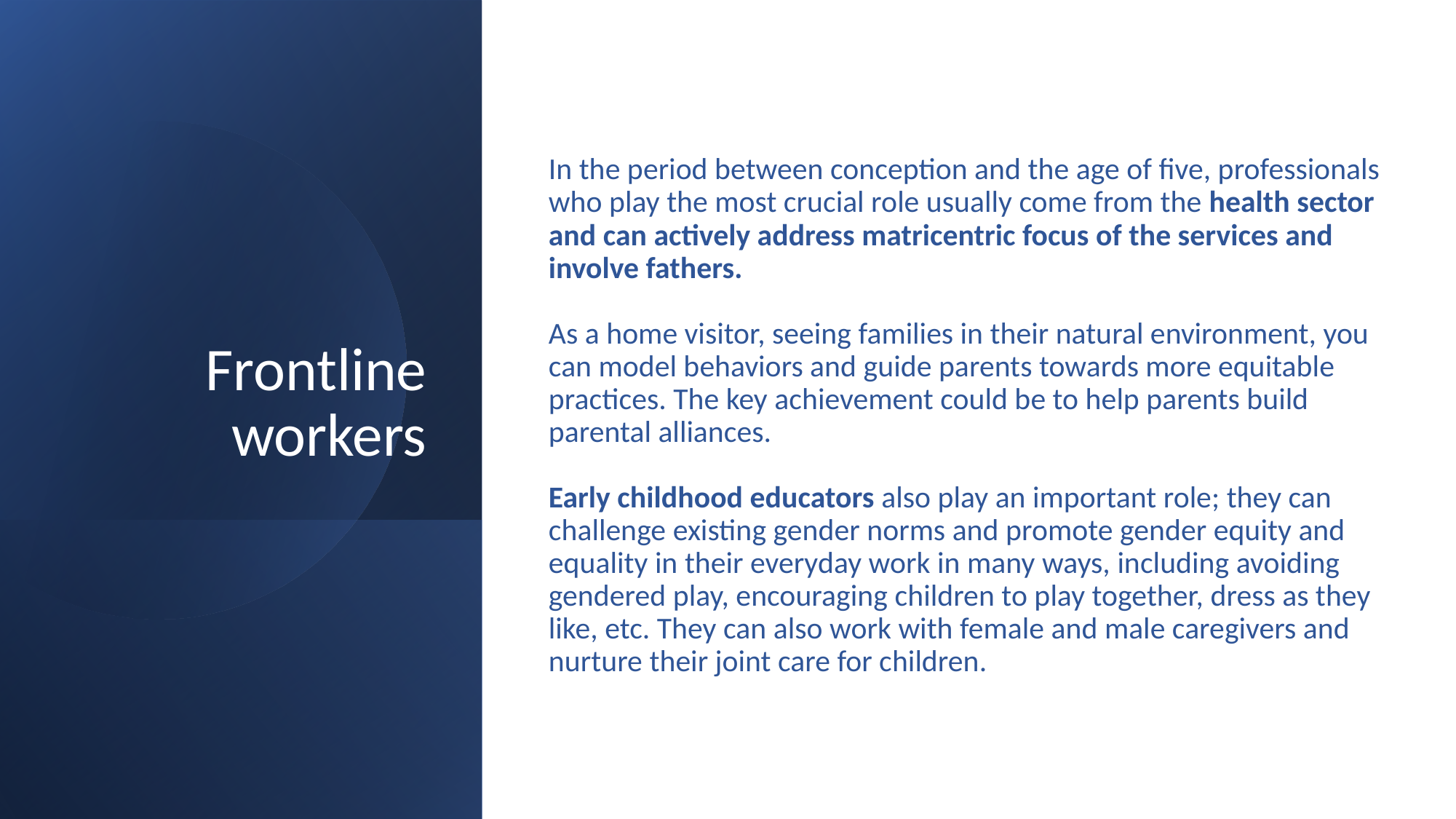

# Frontline workers
In the period between conception and the age of five, professionals who play the most crucial role usually come from the health sector and can actively address matricentric focus of the services and involve fathers.

As a home visitor, seeing families in their natural environment, you can model behaviors and guide parents towards more equitable practices. The key achievement could be to help parents build parental alliances.

Early childhood educators also play an important role; they can challenge existing gender norms and promote gender equity and equality in their everyday work in many ways, including avoiding gendered play, encouraging children to play together, dress as they like, etc. They can also work with female and male caregivers and nurture their joint care for children.